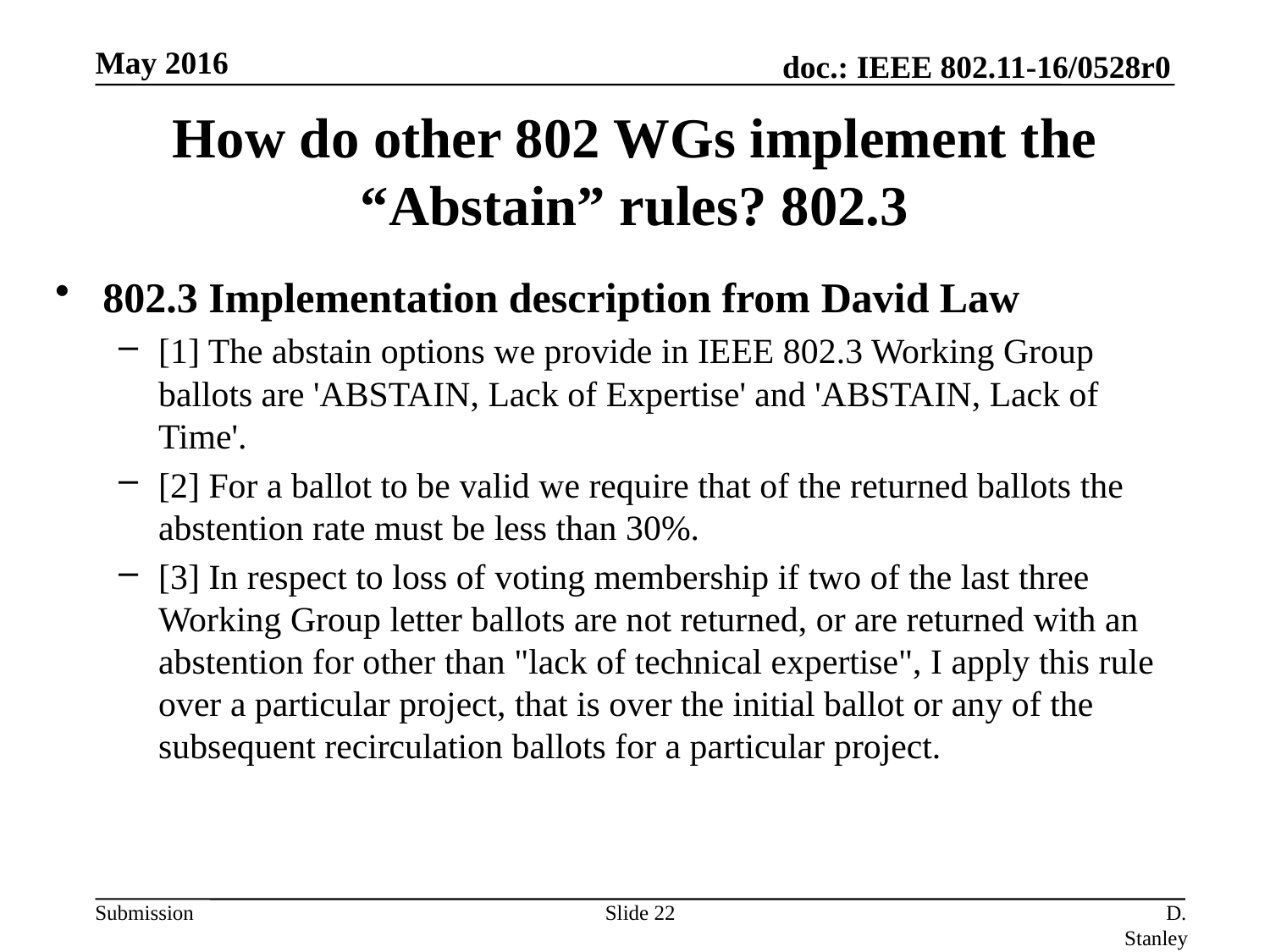

May 2016
# How do other 802 WGs implement the “Abstain” rules? 802.3
802.3 Implementation description from David Law
[1] The abstain options we provide in IEEE 802.3 Working Group ballots are 'ABSTAIN, Lack of Expertise' and 'ABSTAIN, Lack of Time'.
[2] For a ballot to be valid we require that of the returned ballots the abstention rate must be less than 30%.
[3] In respect to loss of voting membership if two of the last three Working Group letter ballots are not returned, or are returned with an abstention for other than "lack of technical expertise", I apply this rule over a particular project, that is over the initial ballot or any of the subsequent recirculation ballots for a particular project.
Slide 22
D. Stanley, HP Enterprise